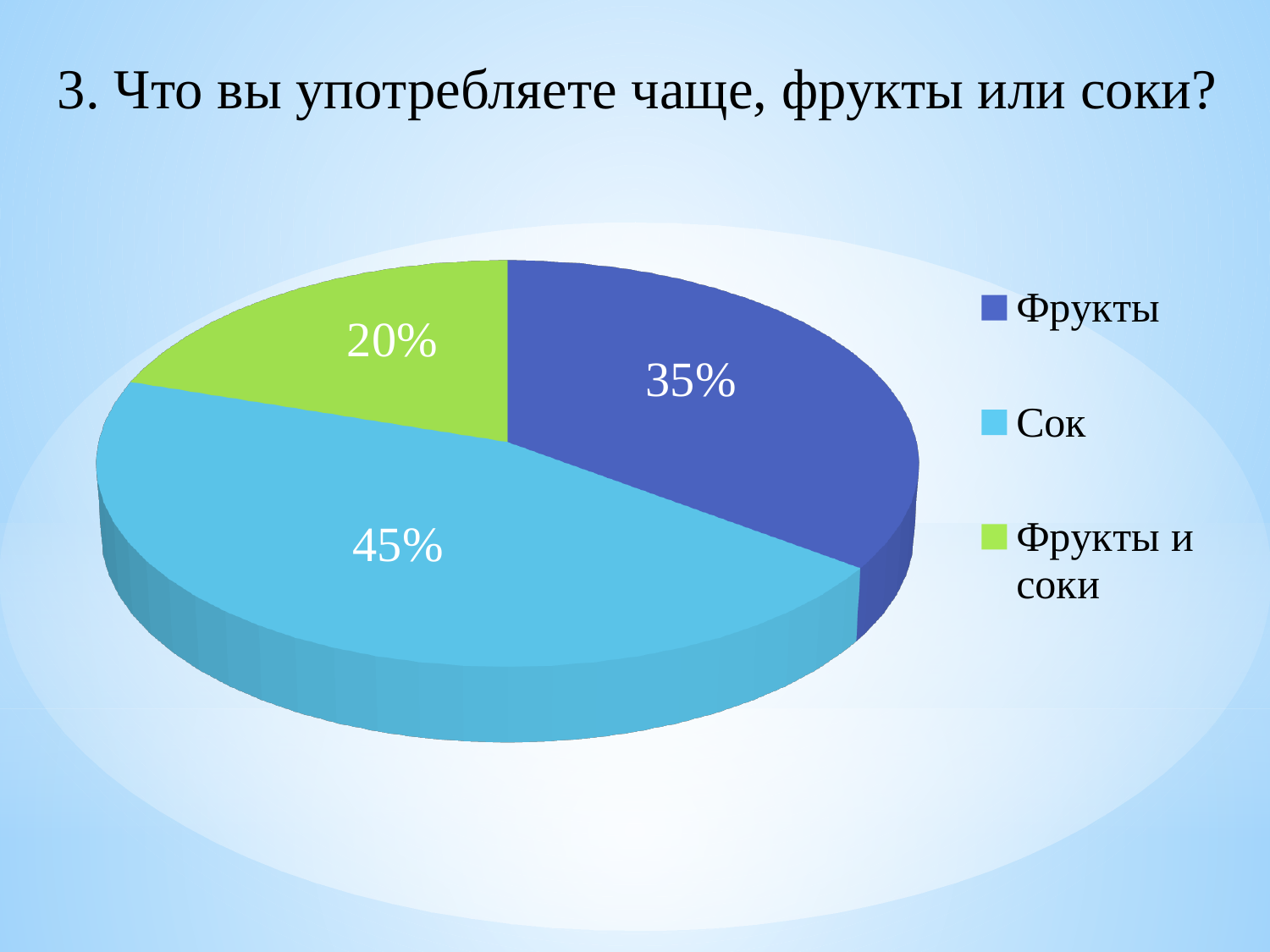

3. Что вы употребляете чаще, фрукты или соки?

[unsupported chart]